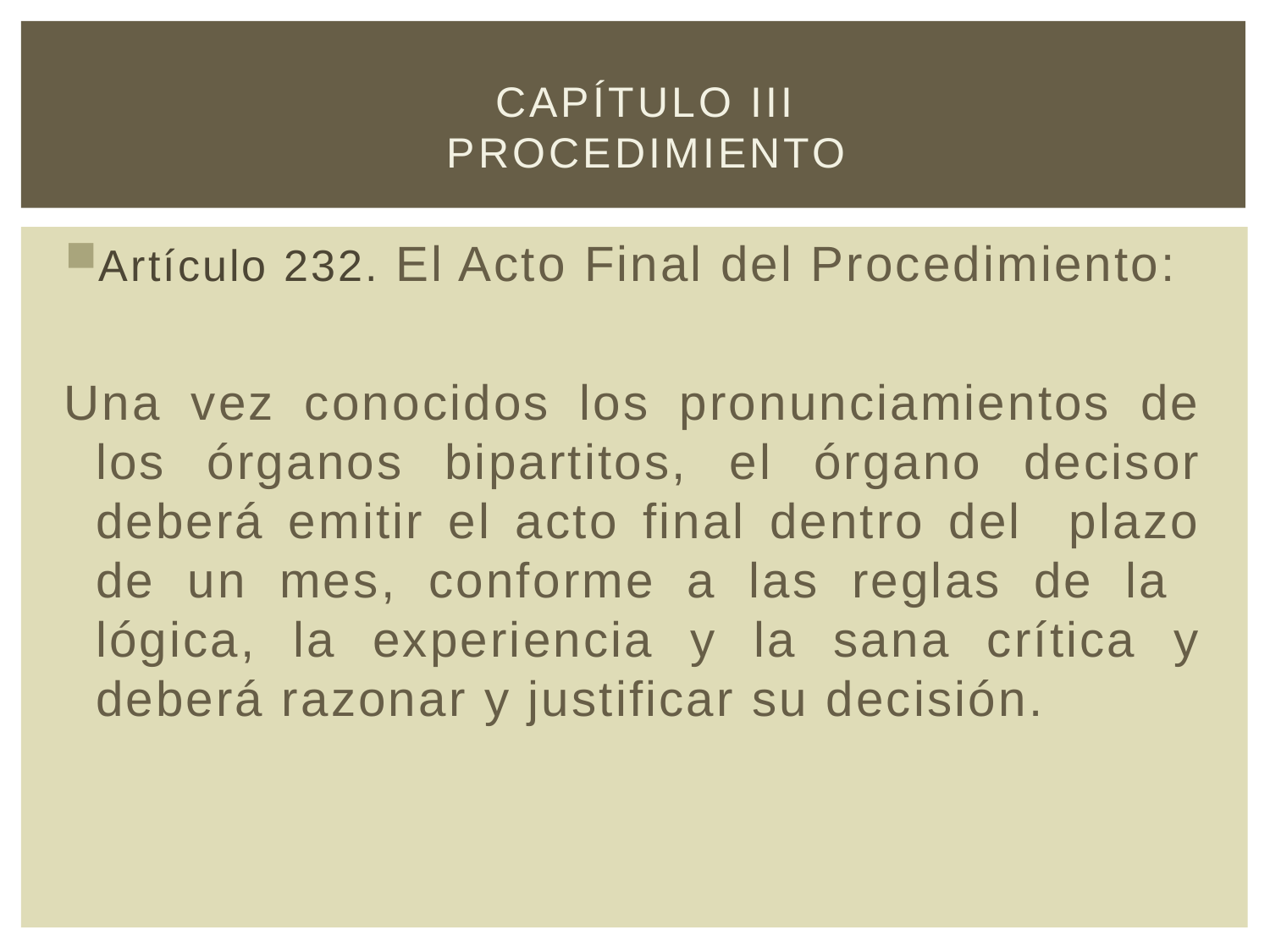

# Capítulo III PROCEDIMIENTO
Artículo 232. El Acto Final del Procedimiento:

Una vez conocidos los pronunciamientos de los órganos bipartitos, el órgano decisor deberá emitir el acto final dentro del  plazo de un mes, conforme a las reglas de la  lógica, la experiencia y la sana crítica y deberá razonar y justificar su decisión.